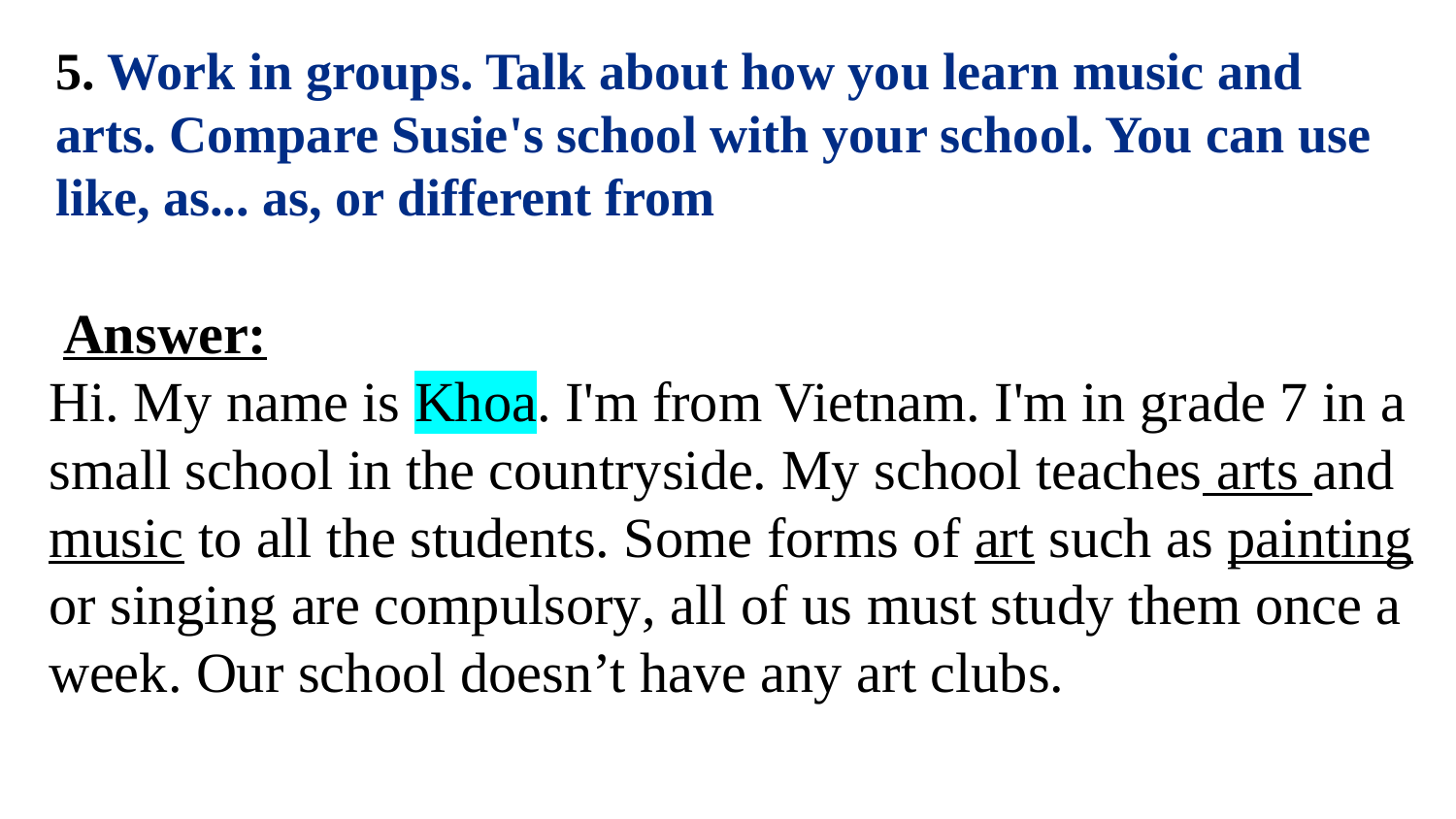

5. Work in groups. Talk about how you learn music and arts. Compare Susie's school with your school. You can use like, as... as, or different from
 Answer:
Hi. My name is Khoa. I'm from Vietnam. I'm in grade 7 in a small school in the countryside. My school teaches arts and music to all the students. Some forms of art such as painting or singing are compulsory, all of us must study them once a week. Our school doesn’t have any art clubs.